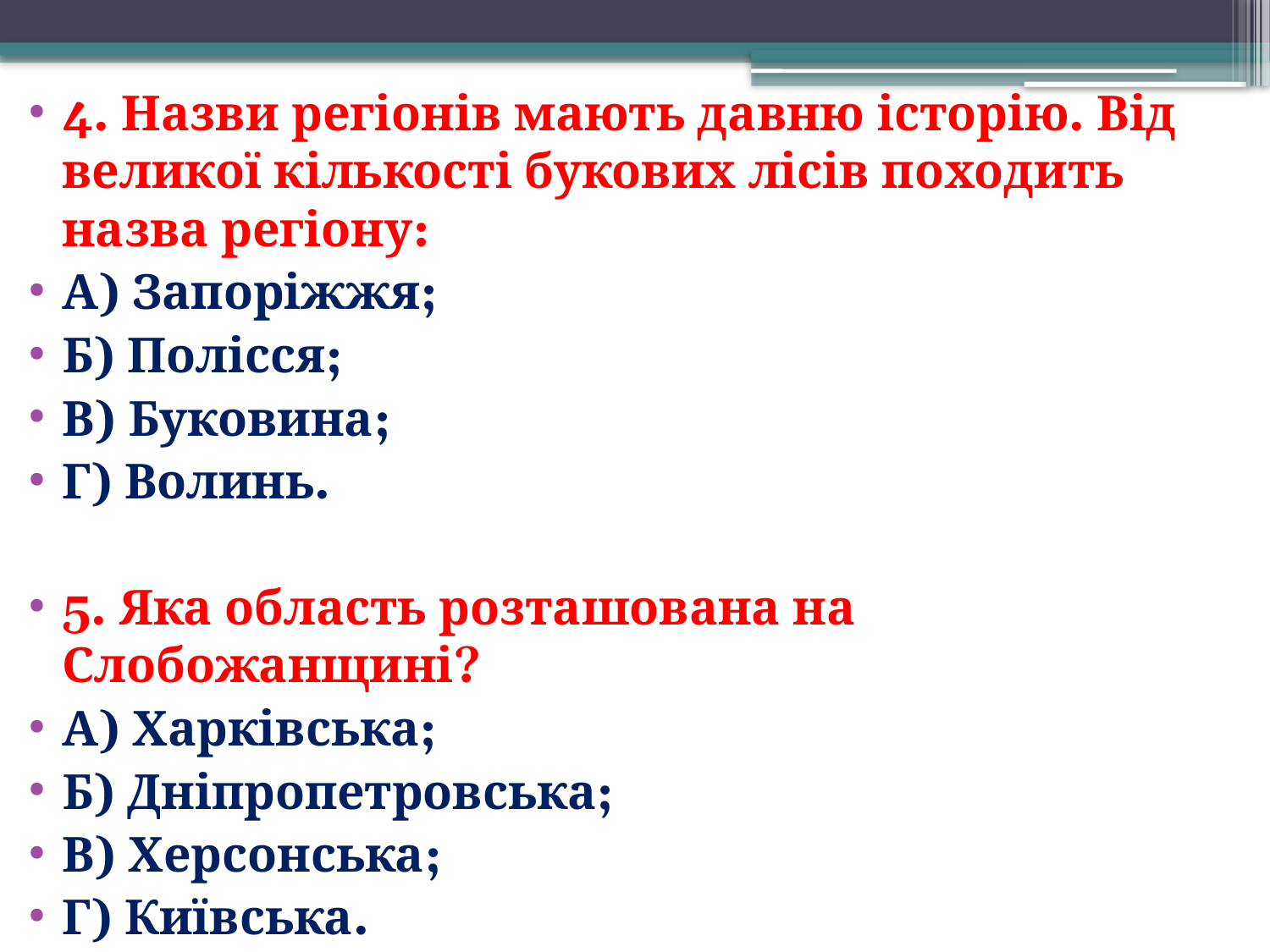

4. Назви регіонів мають давню історію. Від великої кількості букових лісів походить назва регіону:
А) Запоріжжя;
Б) Полісся;
В) Буковина;
Г) Волинь.

5. Яка область розташована на Слобожанщині?
А) Харківська;
Б) Дніпропетровська;
В) Херсонська;
Г) Київська.